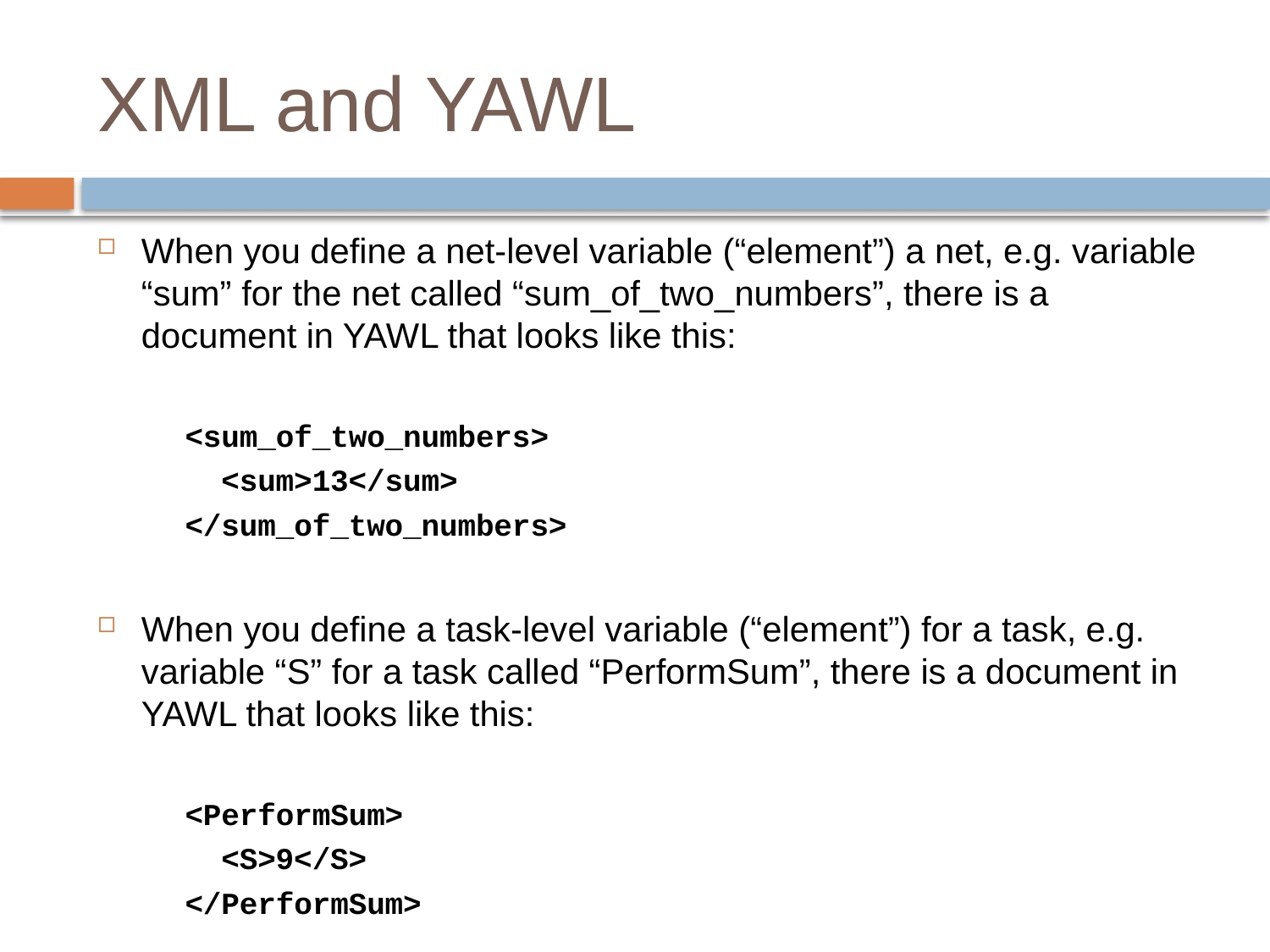

# XML and YAWL
When you define a net-level variable (“element”) a net, e.g. variable “sum” for the net called “sum_of_two_numbers”, there is a document in YAWL that looks like this:

<sum_of_two_numbers>
  <sum>13</sum>
</sum_of_two_numbers>

When you define a task-level variable (“element”) for a task, e.g. variable “S” for a task called “PerformSum”, there is a document in YAWL that looks like this:

<PerformSum>
  <S>9</S>
</PerformSum>